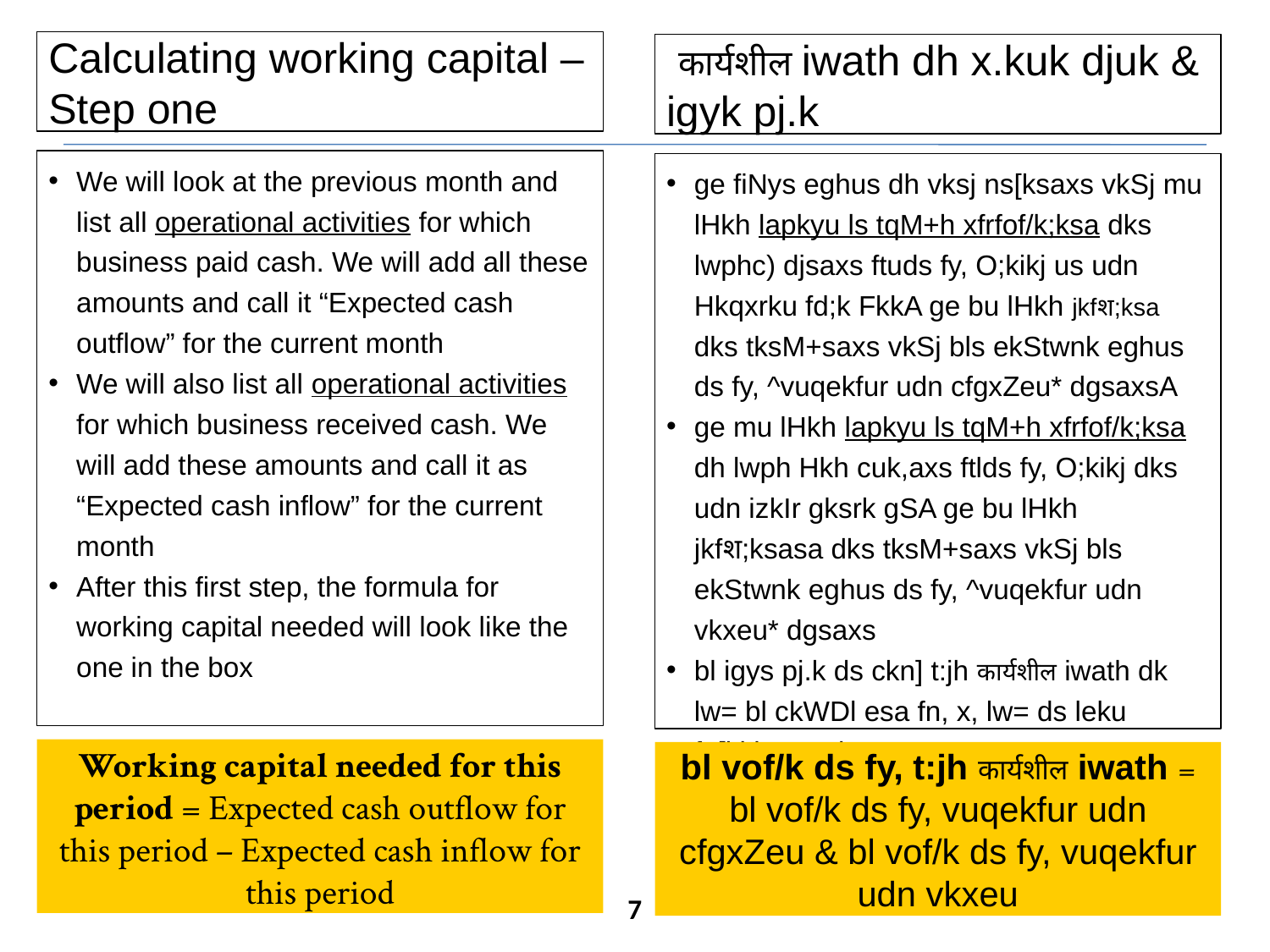

Calculating working capital –Step one
 कार्यशील iwath dh x.kuk djuk & igyk pj.k
We will look at the previous month and list all operational activities for which business paid cash. We will add all these amounts and call it “Expected cash outflow” for the current month
We will also list all operational activities for which business received cash. We will add these amounts and call it as “Expected cash inflow” for the current month
After this first step, the formula for working capital needed will look like the one in the box
ge fiNys eghus dh vksj ns[ksaxs vkSj mu lHkh lapkyu ls tqM+h xfrfof/k;ksa dks lwphc) djsaxs ftuds fy, O;kikj us udn Hkqxrku fd;k FkkA ge bu lHkh jkfश;ksa dks tksM+saxs vkSj bls ekStwnk eghus ds fy, ^vuqekfur udn cfgxZeu* dgsaxsA
ge mu lHkh lapkyu ls tqM+h xfrfof/k;ksa dh lwph Hkh cuk,axs ftlds fy, O;kikj dks udn izkIr gksrk gSA ge bu lHkh jkfश;ksasa dks tksM+saxs vkSj bls ekStwnk eghus ds fy, ^vuqekfur udn vkxeu* dgsaxs
bl igys pj.k ds ckn] t:jh कार्यशील iwath dk lw= bl ckWDl esa fn, x, lw= ds leku fn[kkbZ nsxkA
Working capital needed for this period = Expected cash outflow for this period – Expected cash inflow for this period
bl vof/k ds fy, t:jh कार्यशील iwath = bl vof/k ds fy, vuqekfur udn cfgxZeu & bl vof/k ds fy, vuqekfur udn vkxeu
7